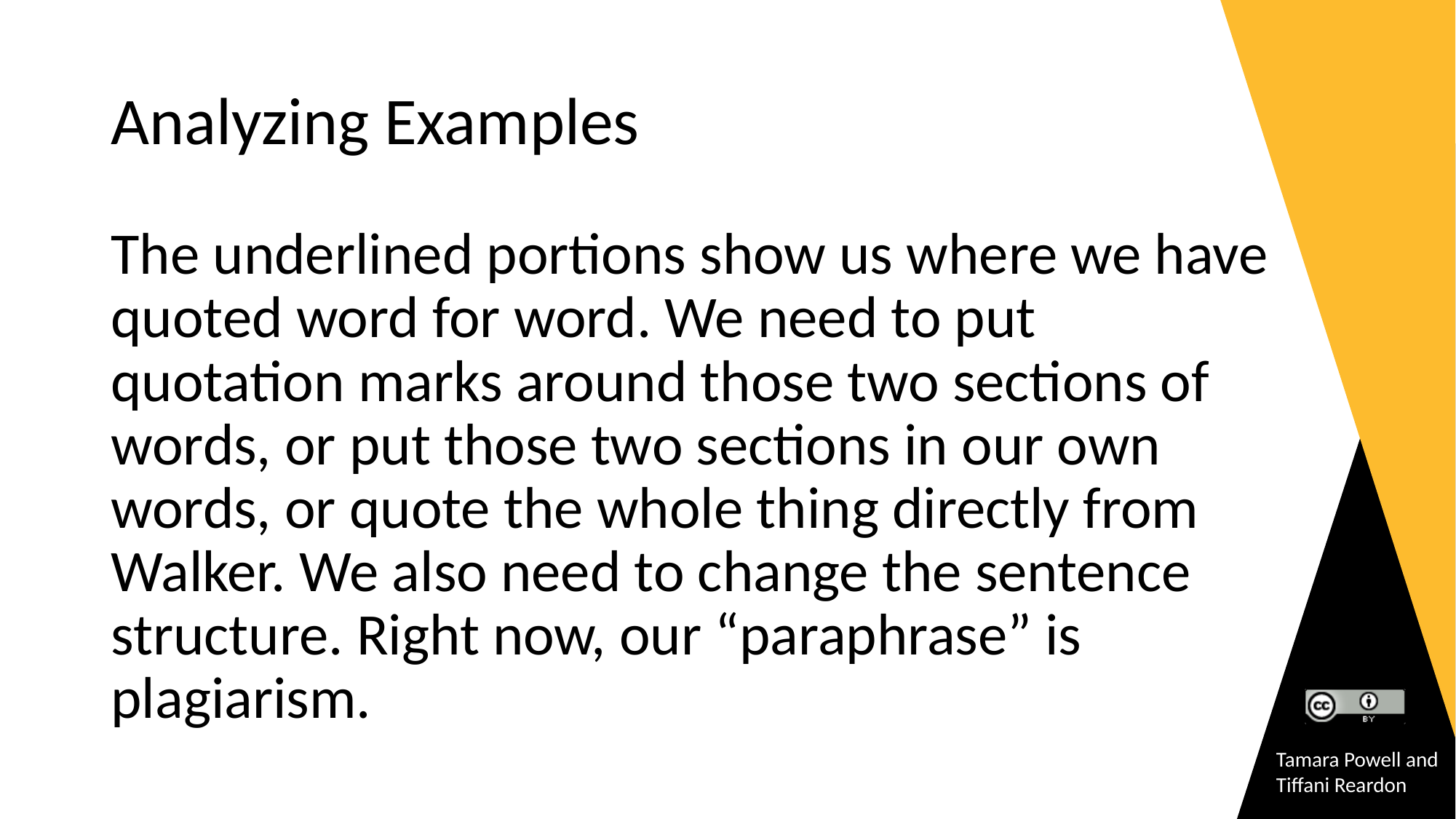

# Analyzing Examples
The underlined portions show us where we have quoted word for word. We need to put quotation marks around those two sections of words, or put those two sections in our own words, or quote the whole thing directly from Walker. We also need to change the sentence structure. Right now, our “paraphrase” is plagiarism.